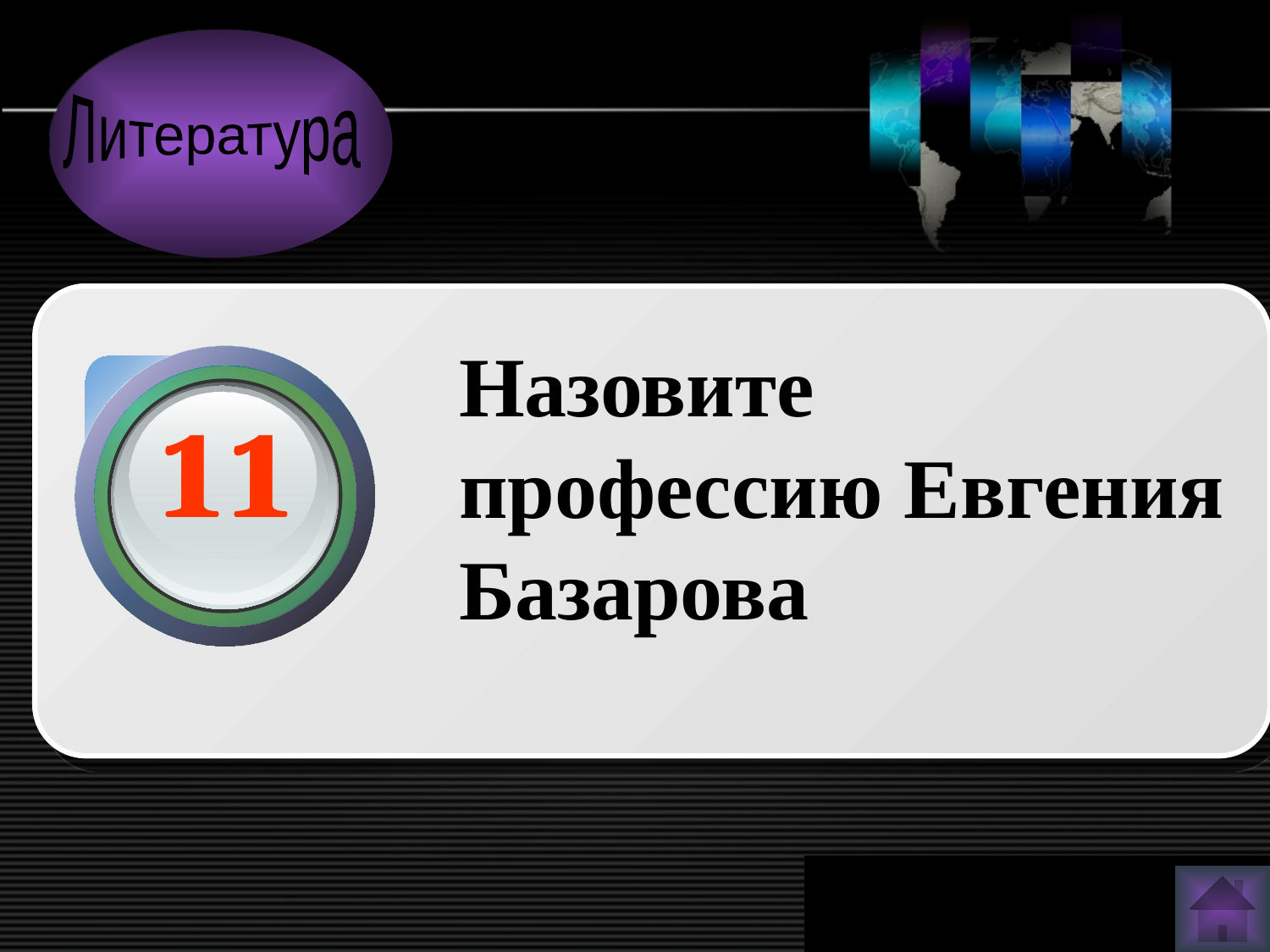

Литература

Назовите профессию Евгения Базарова

11

www.themegallery.com